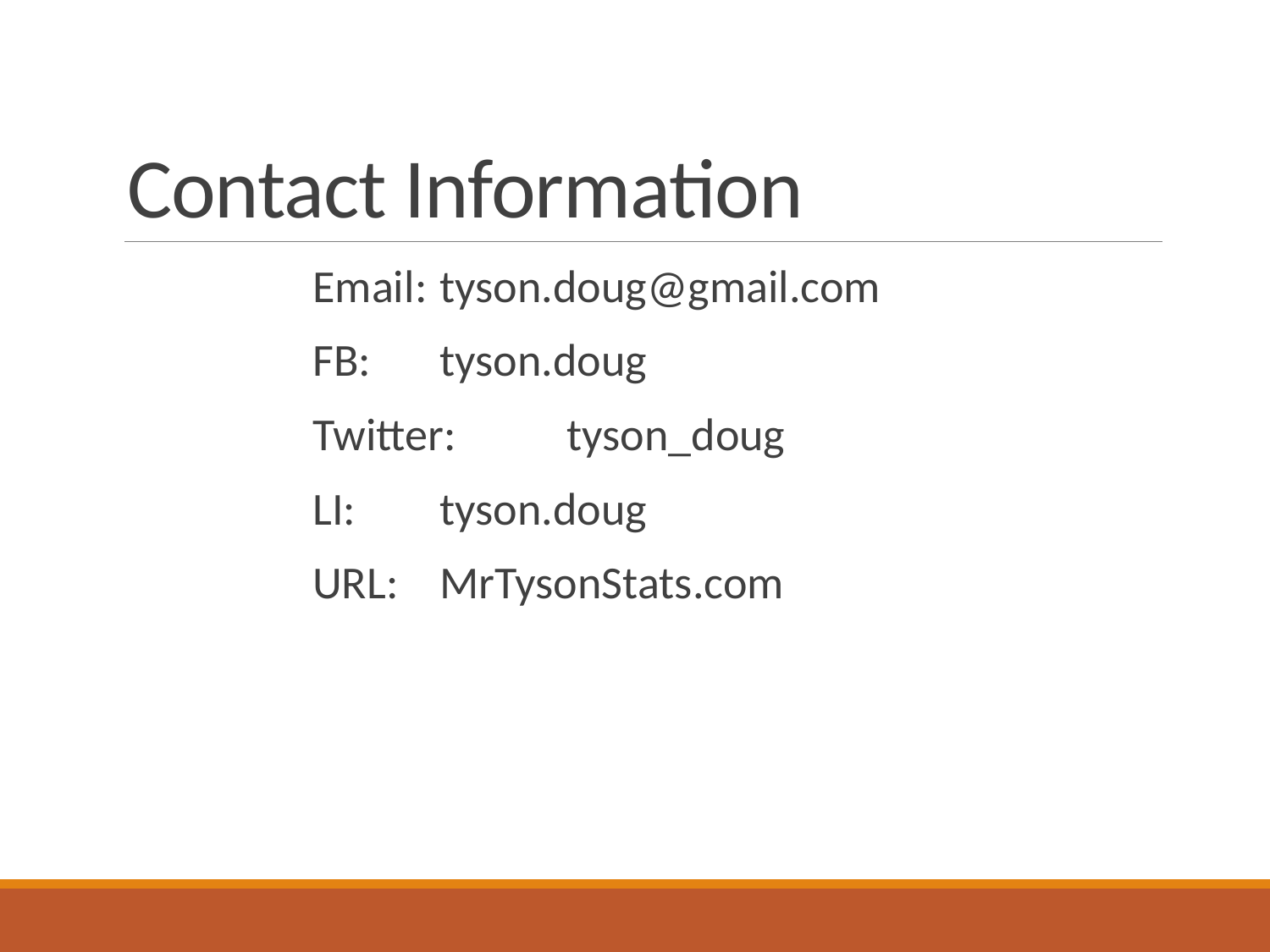

# Contact Information
		Email:	tyson.doug@gmail.com
		FB:	tyson.doug
		Twitter:	tyson_doug
		LI:	tyson.doug
		URL:	MrTysonStats.com